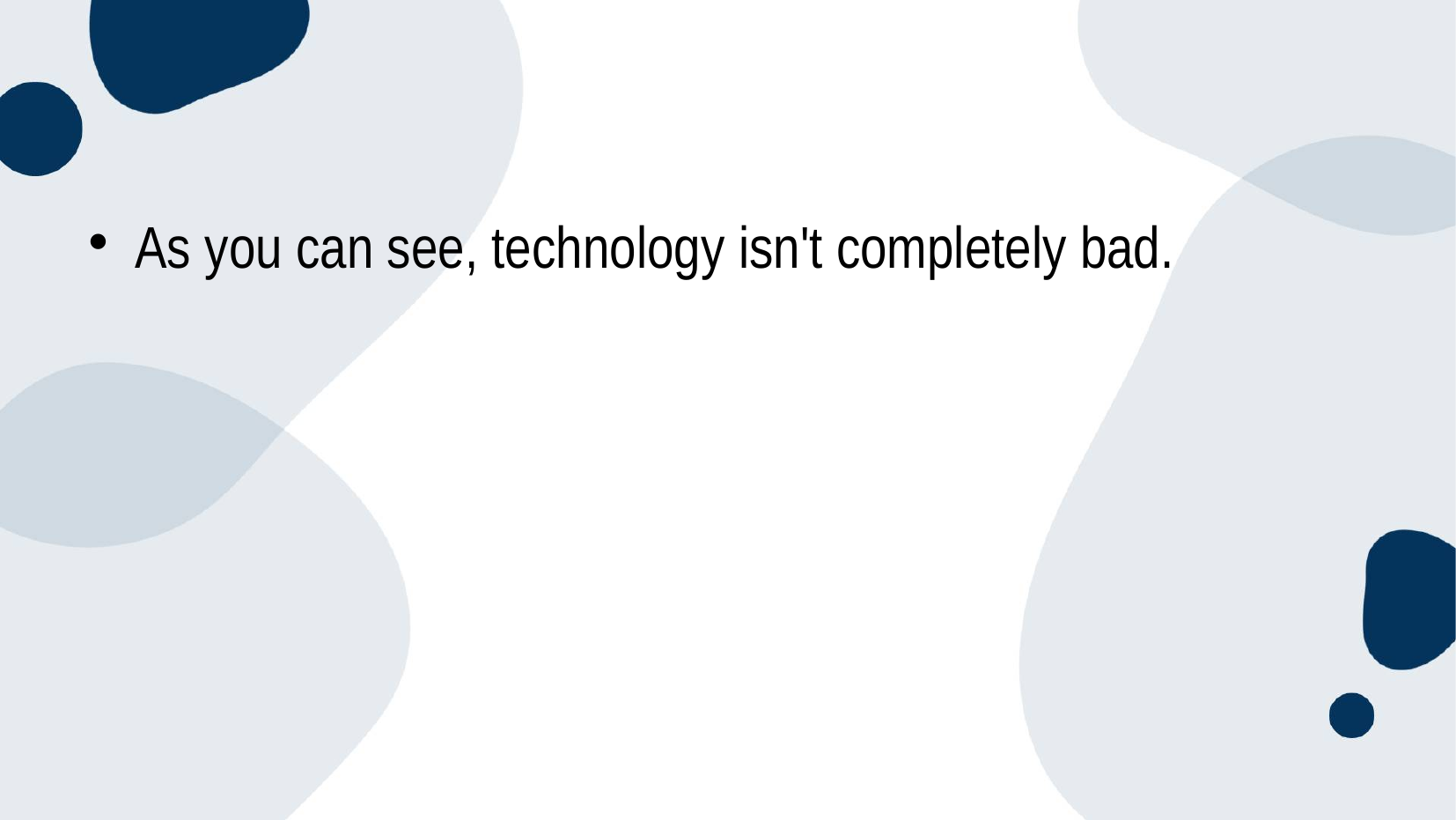

As you can see, technology isn't completely bad.